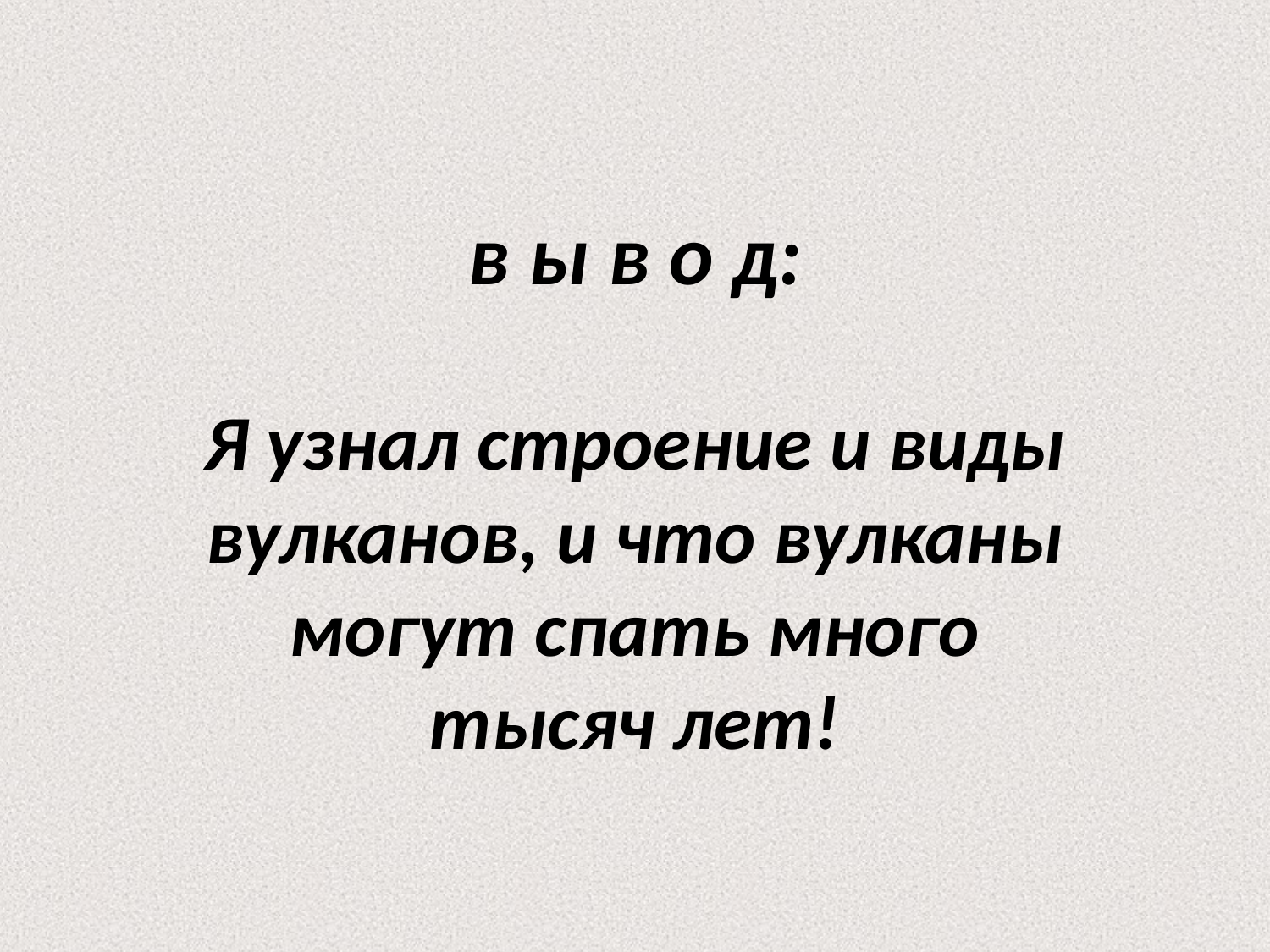

# в ы в о д:
Я узнал строение и виды вулканов, и что вулканы могут спать много тысяч лет!